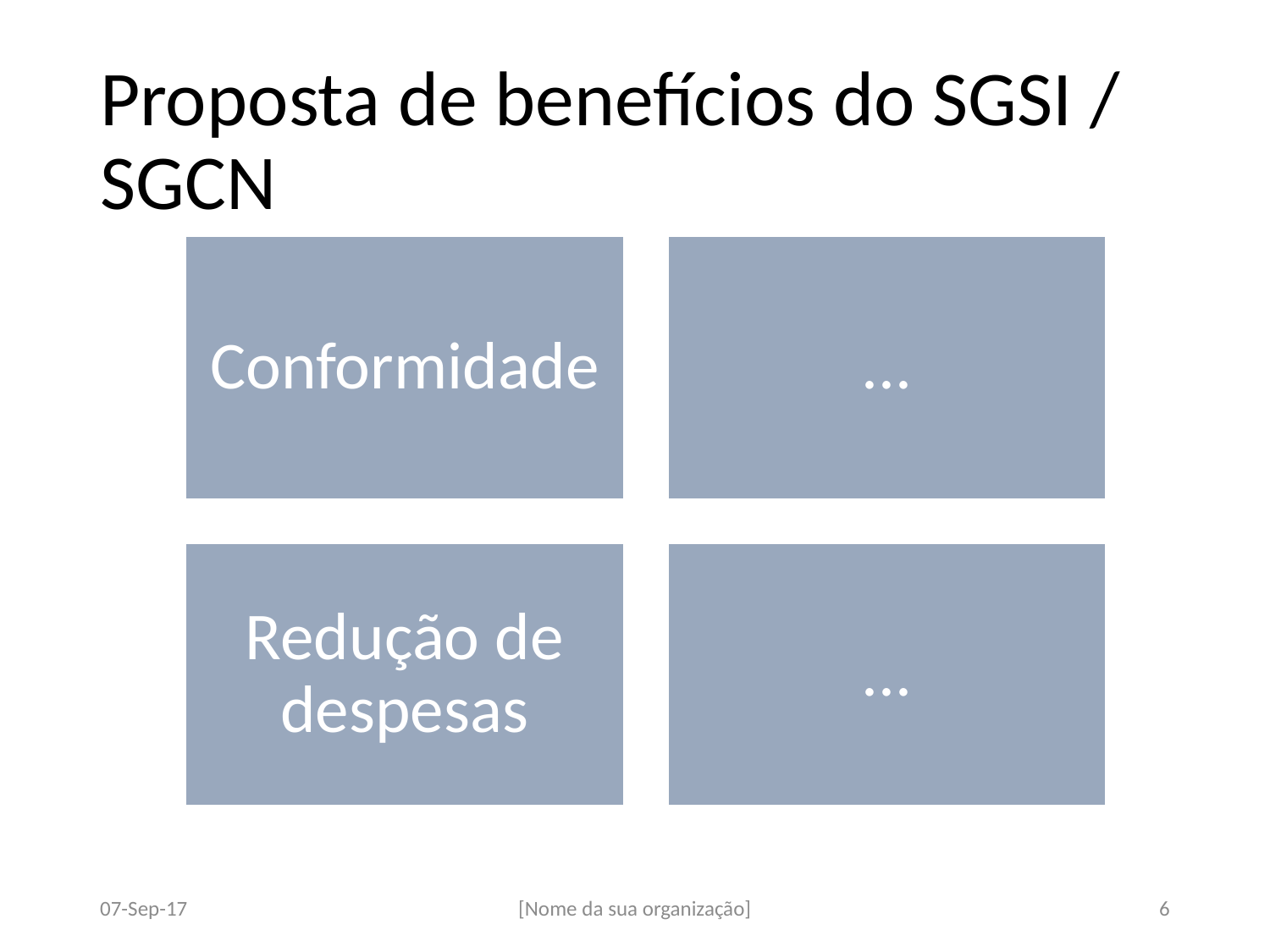

# Proposta de benefícios do SGSI / SGCN
Conformidade
...
Redução de despesas
...
07-Sep-17
[Nome da sua organização]
6